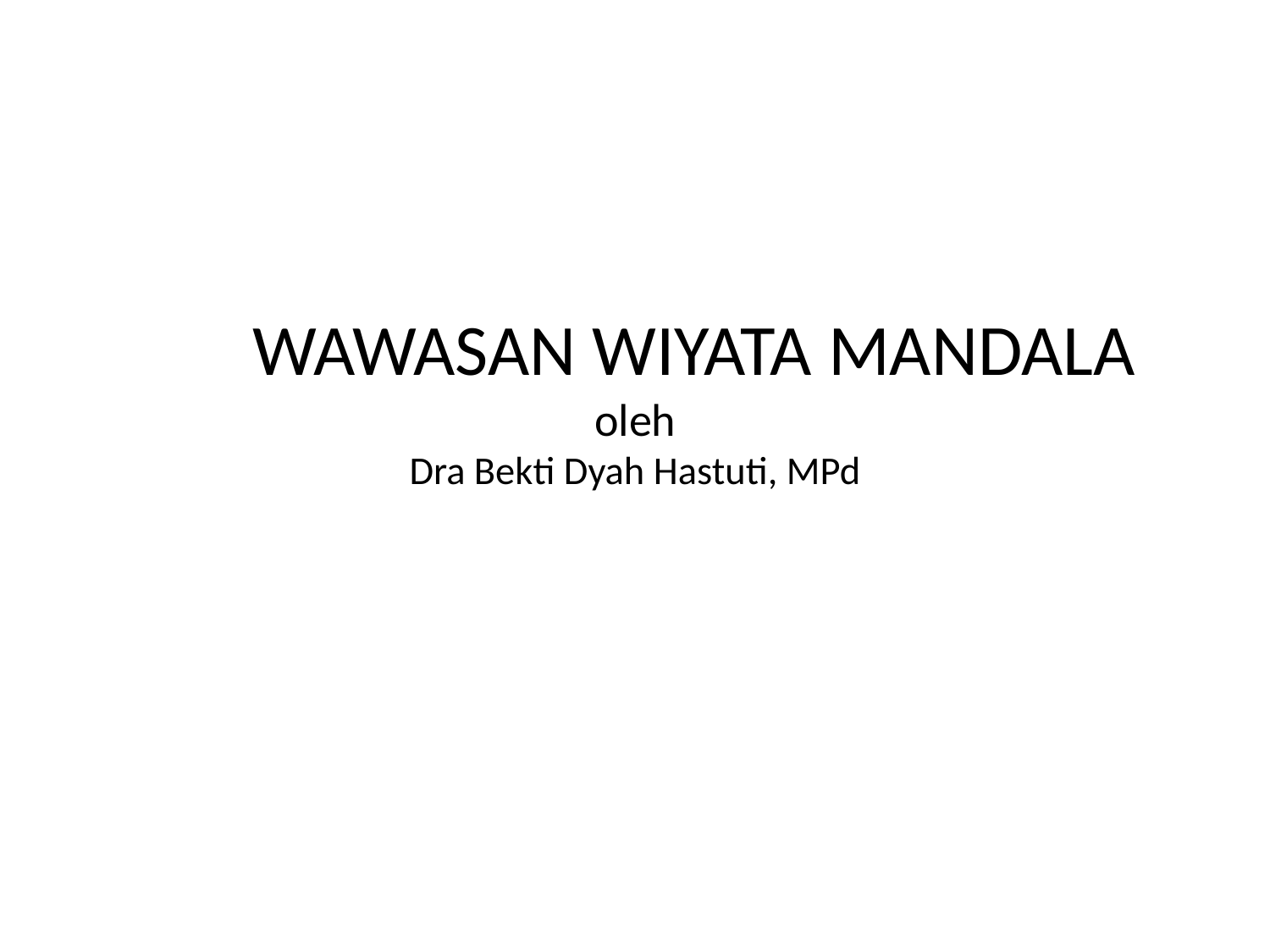

# WAWASAN WIYATA MANDALA oleh Dra Bekti Dyah Hastuti, MPd